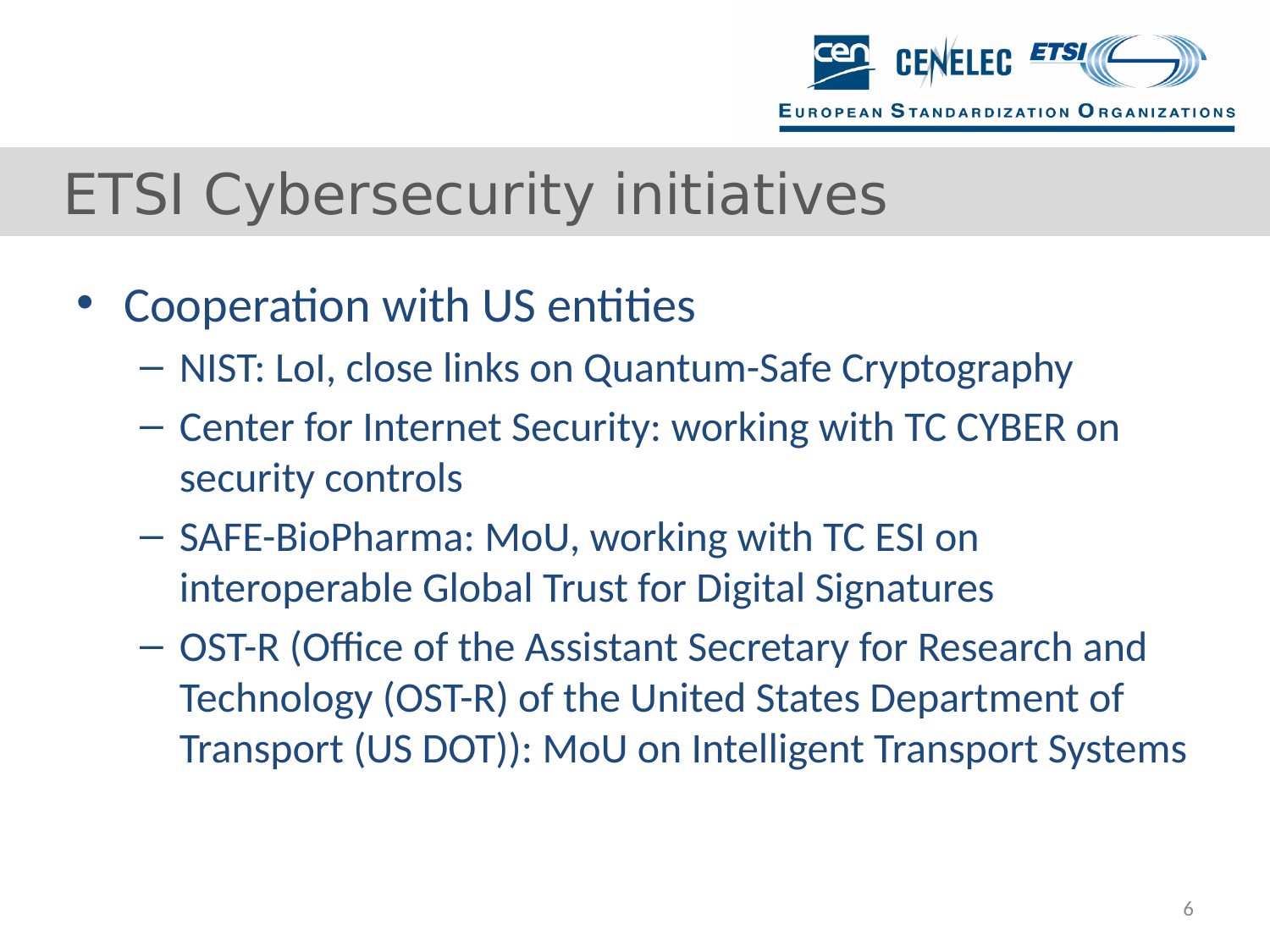

# ETSI Cybersecurity initiatives
Cooperation with US entities
NIST: LoI, close links on Quantum-Safe Cryptography
Center for Internet Security: working with TC CYBER on security controls
SAFE-BioPharma: MoU, working with TC ESI on interoperable Global Trust for Digital Signatures
OST-R (Office of the Assistant Secretary for Research and Technology (OST-R) of the United States Department of Transport (US DOT)): MoU on Intelligent Transport Systems
6